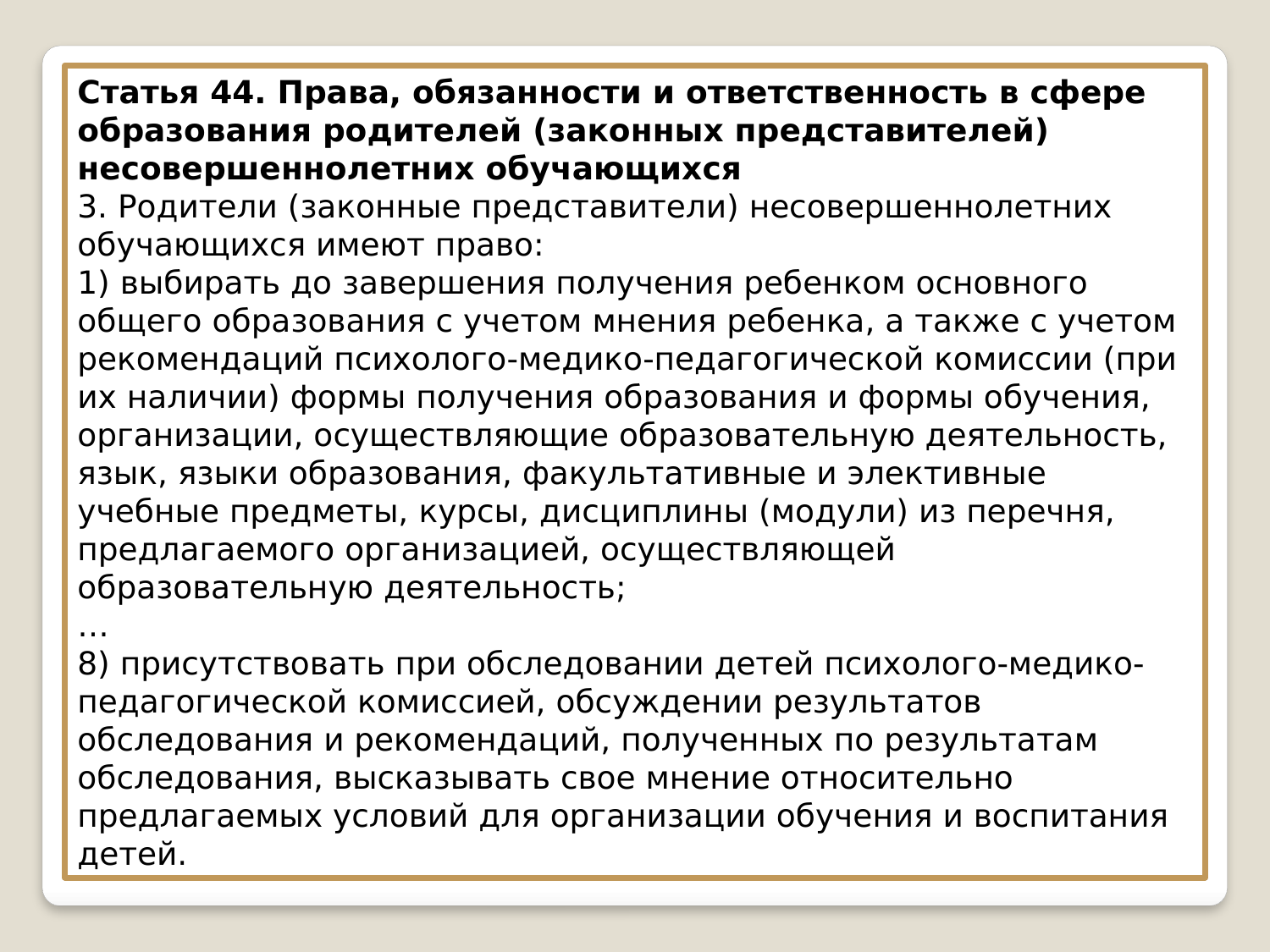

Статья 44. Права, обязанности и ответственность в сфере образования родителей (законных представителей) несовершеннолетних обучающихся
3. Родители (законные представители) несовершеннолетних обучающихся имеют право:
1) выбирать до завершения получения ребенком основного общего образования с учетом мнения ребенка, а также с учетом рекомендаций психолого-медико-педагогической комиссии (при их наличии) формы получения образования и формы обучения, организации, осуществляющие образовательную деятельность, язык, языки образования, факультативные и элективные учебные предметы, курсы, дисциплины (модули) из перечня, предлагаемого организацией, осуществляющей образовательную деятельность;
…
8) присутствовать при обследовании детей психолого-медико-педагогической комиссией, обсуждении результатов обследования и рекомендаций, полученных по результатам обследования, высказывать свое мнение относительно предлагаемых условий для организации обучения и воспитания детей.